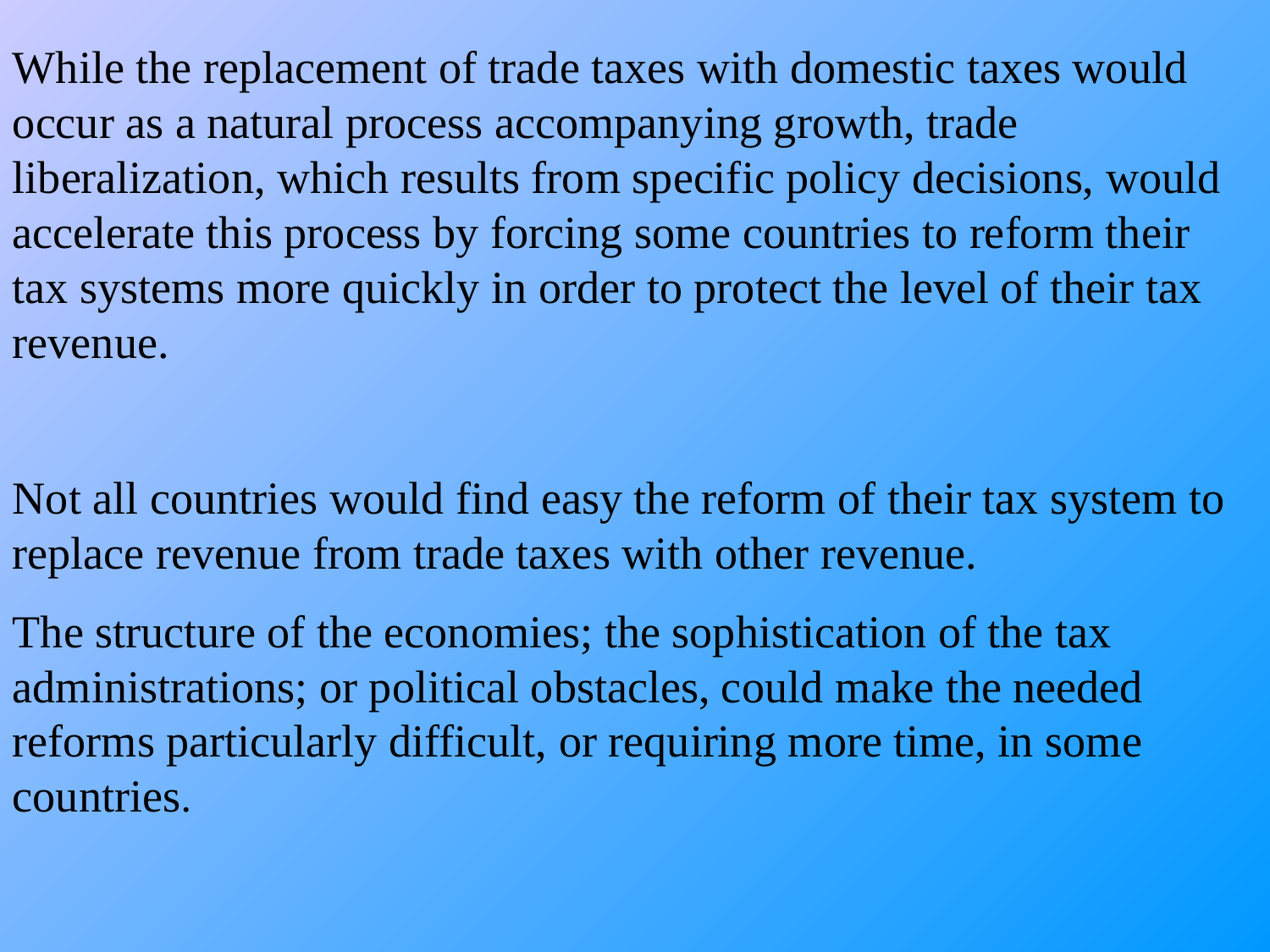

While the replacement of trade taxes with domestic taxes would occur as a natural process accompanying growth, trade liberalization, which results from specific policy decisions, would accelerate this process by forcing some countries to reform their tax systems more quickly in order to protect the level of their tax revenue.

Not all countries would find easy the reform of their tax system to replace revenue from trade taxes with other revenue.
The structure of the economies; the sophistication of the tax administrations; or political obstacles, could make the needed reforms particularly difficult, or requiring more time, in some countries.